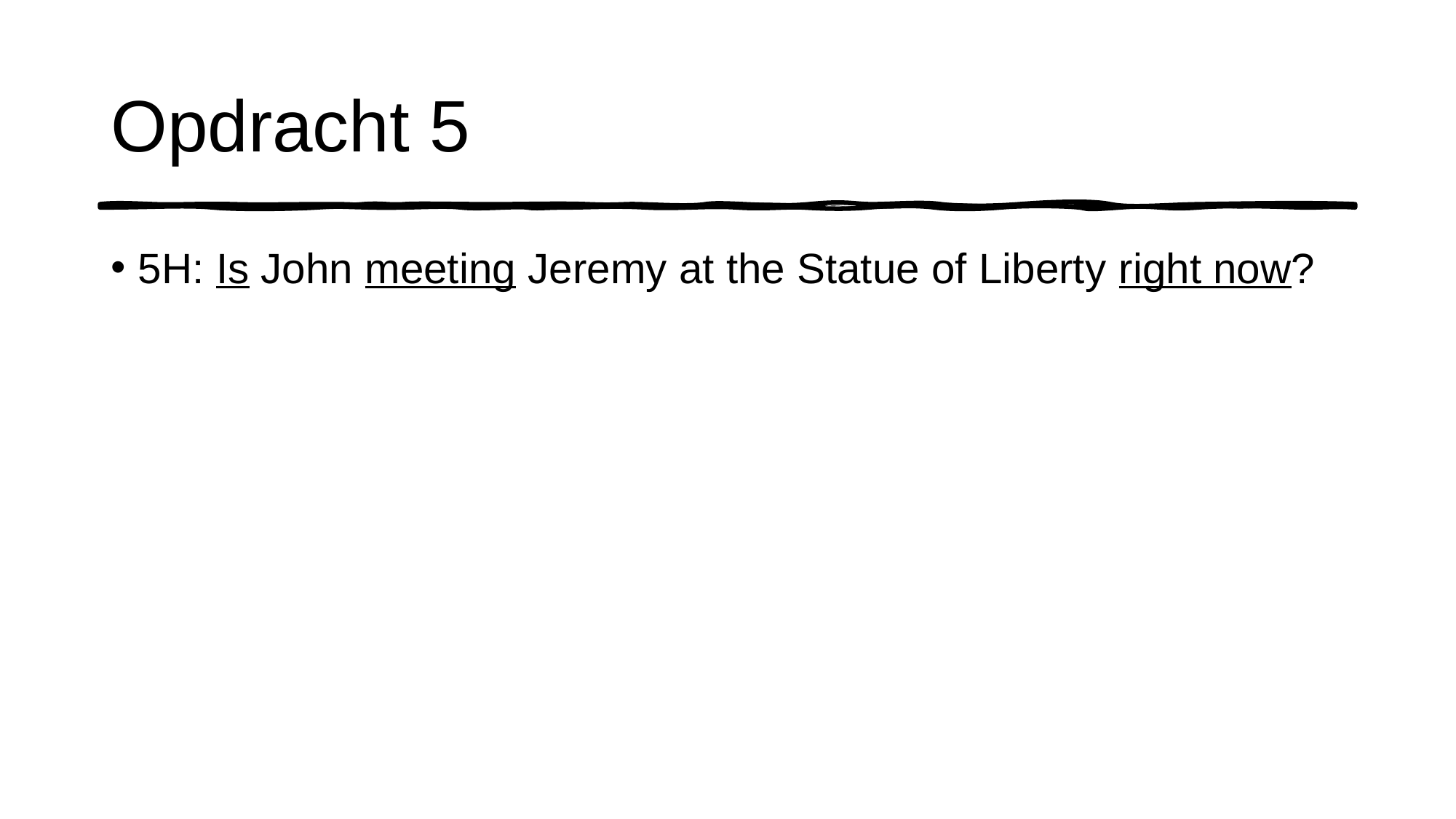

# Opdracht 5
5H: Is John meeting Jeremy at the Statue of Liberty right now?